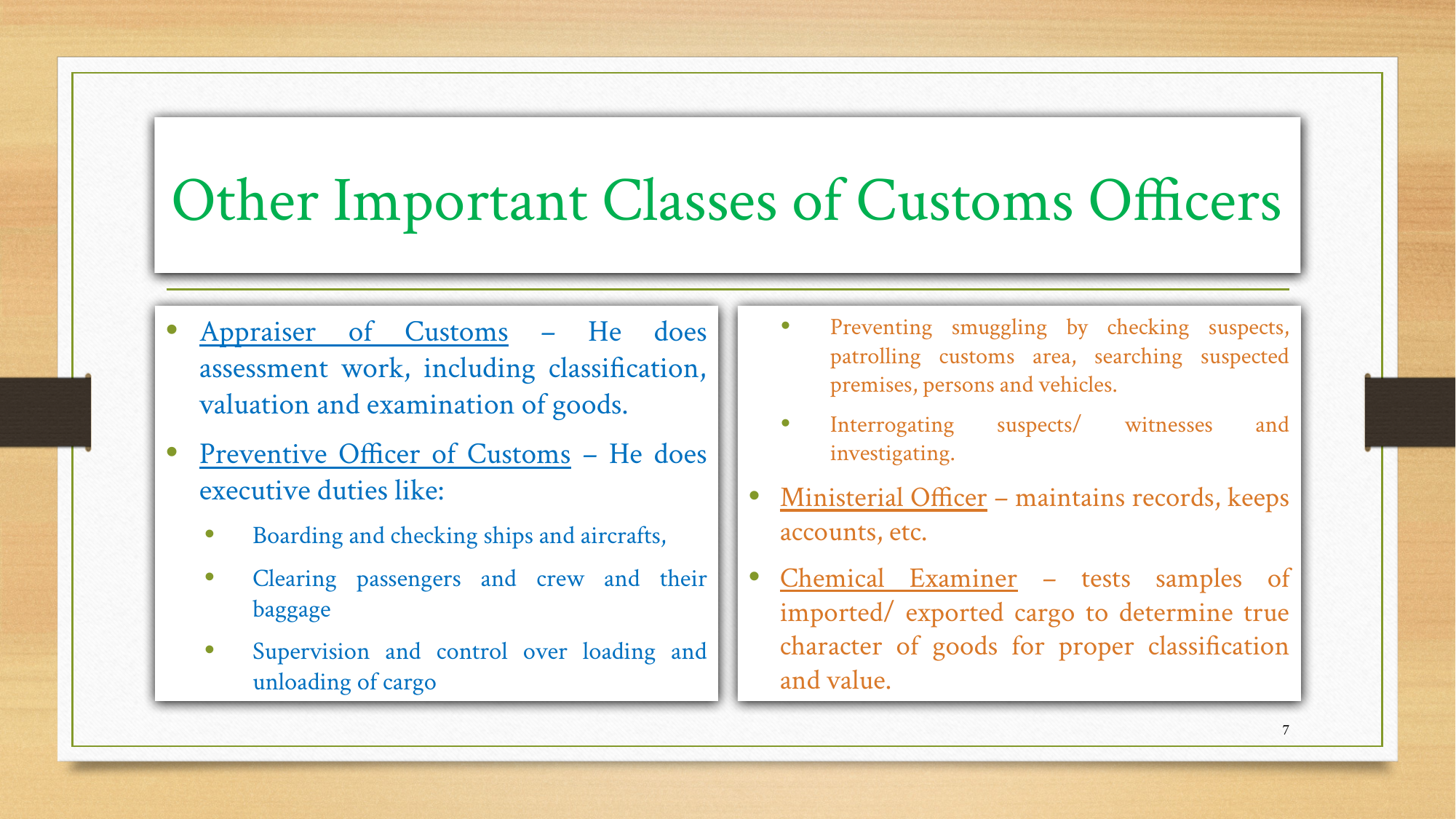

# Other Important Classes of Customs Officers
Appraiser of Customs – He does assessment work, including classification, valuation and examination of goods.
Preventive Officer of Customs – He does executive duties like:
Boarding and checking ships and aircrafts,
Clearing passengers and crew and their baggage
Supervision and control over loading and unloading of cargo
Preventing smuggling by checking suspects, patrolling customs area, searching suspected premises, persons and vehicles.
Interrogating suspects/ witnesses and investigating.
Ministerial Officer – maintains records, keeps accounts, etc.
Chemical Examiner – tests samples of imported/ exported cargo to determine true character of goods for proper classification and value.

7